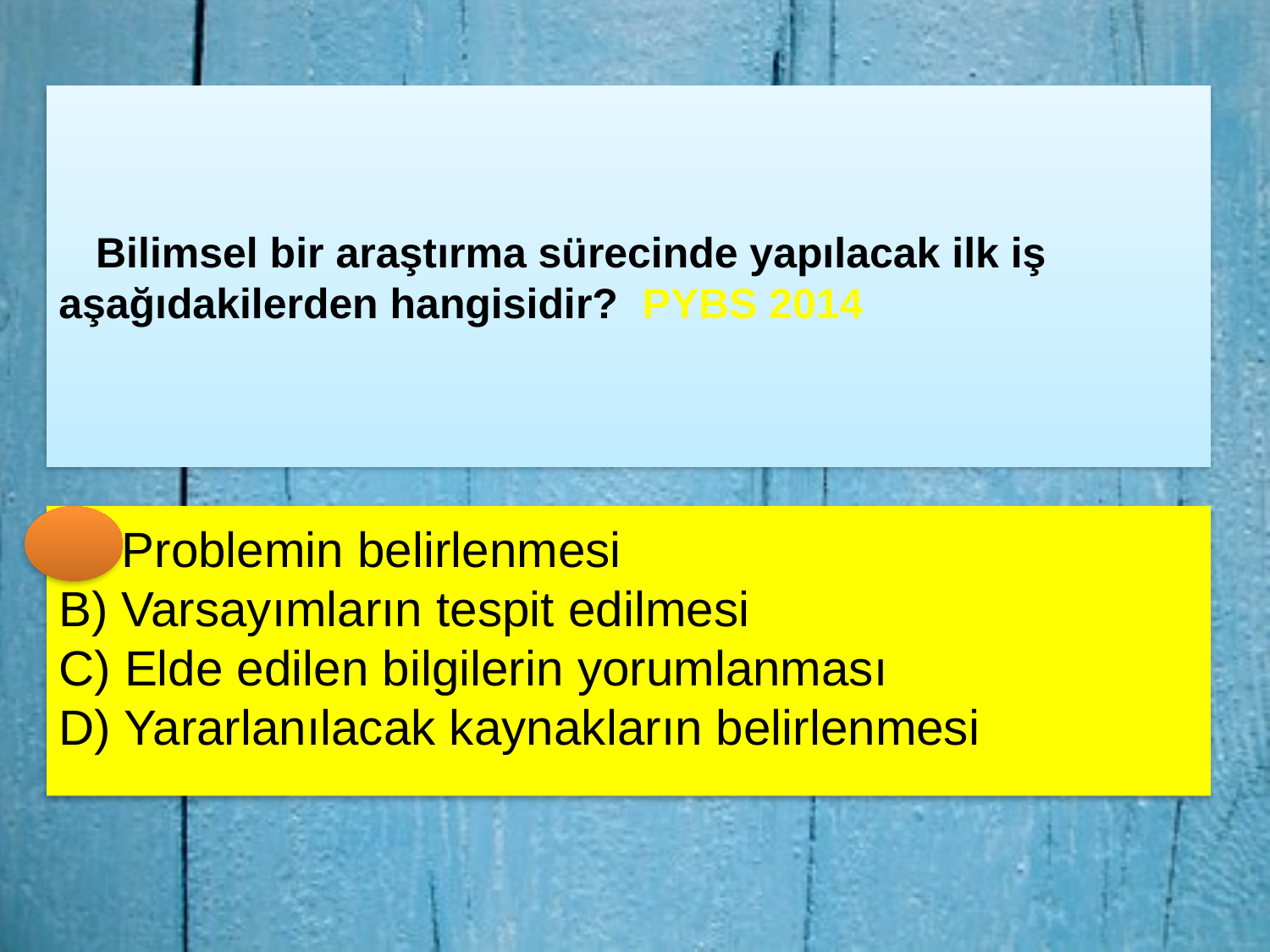

Bilimsel bir araştırma sürecinde yapılacak ilk iş aşağıdakilerden hangisidir?  PYBS 2014
A) Problemin belirlenmesi
B) Varsayımların tespit edilmesi
C) Elde edilen bilgilerin yorumlanması
D) Yararlanılacak kaynakların belirlenmesi